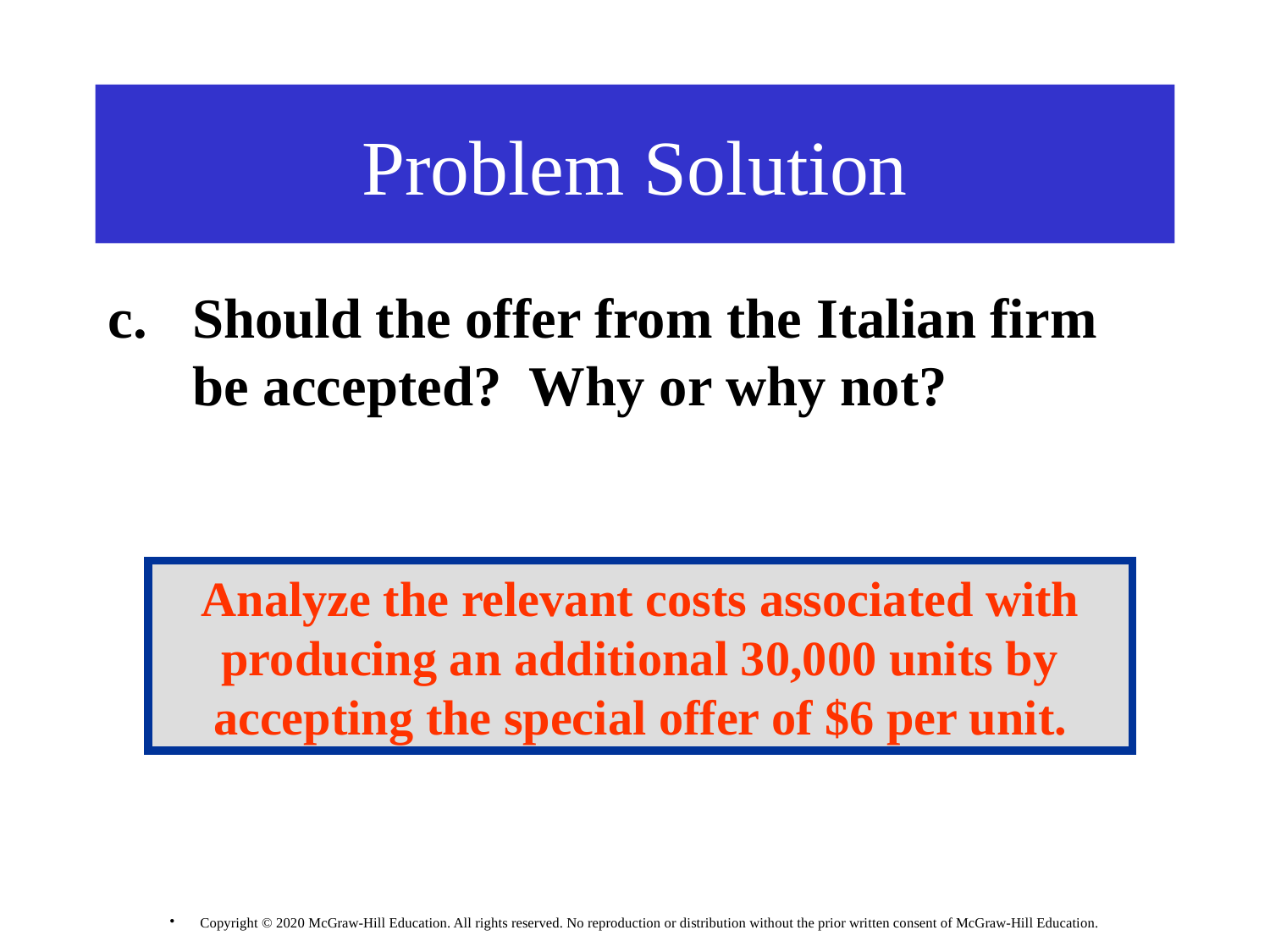

# Problem Solution
Should the offer from the Italian firm be accepted?  Why or why not?
Analyze the relevant costs associated with producing an additional 30,000 units by accepting the special offer of $6 per unit.